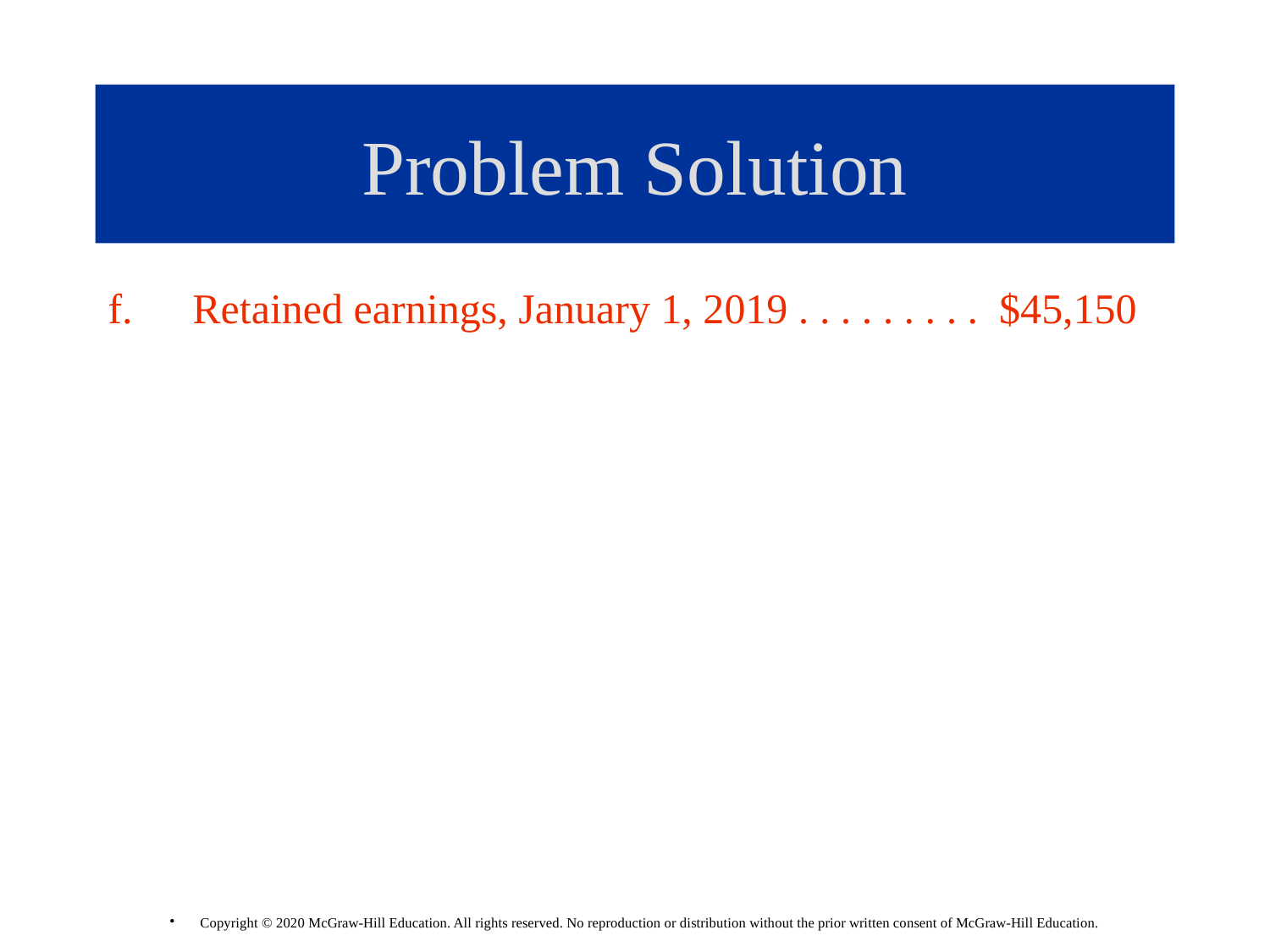

# Problem Solution
Retained earnings, January 1, 2019 . . . . . . . . .  $45,150